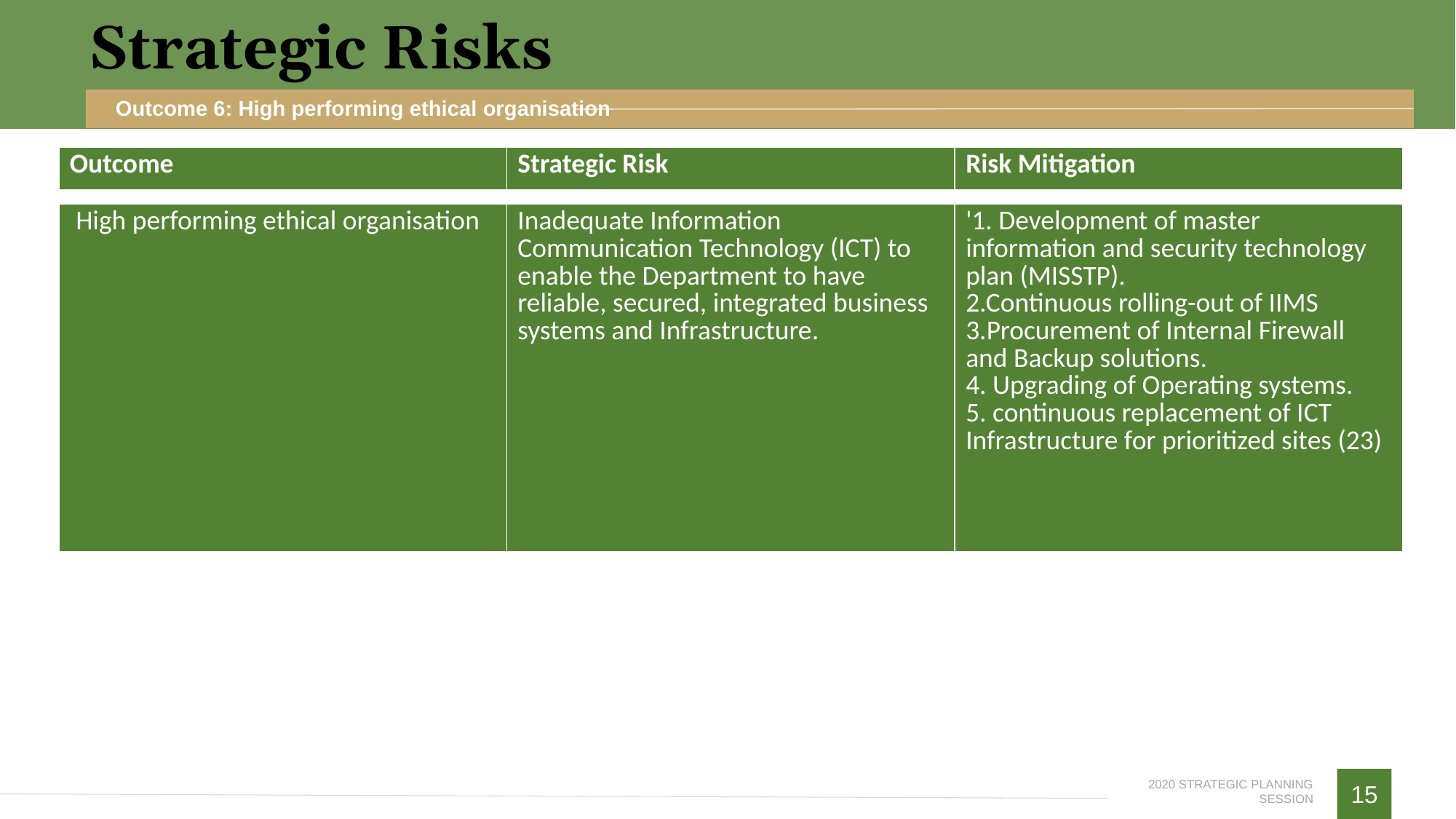

Strategic Risks
Outcome 6: High performing ethical organisation
| Outcome | Strategic Risk | Risk Mitigation |
| --- | --- | --- |
|  |  |  |
| High performing ethical organisation | Inadequate Information Communication Technology (ICT) to enable the Department to have reliable, secured, integrated business systems and Infrastructure. | '1. Development of master information and security technology plan (MISSTP). 2.Continuous rolling-out of IIMS 3.Procurement of Internal Firewall and Backup solutions. 4. Upgrading of Operating systems. 5. continuous replacement of ICT Infrastructure for prioritized sites (23) |
|  |  |  |
|  |  |  |
|  |  |  |